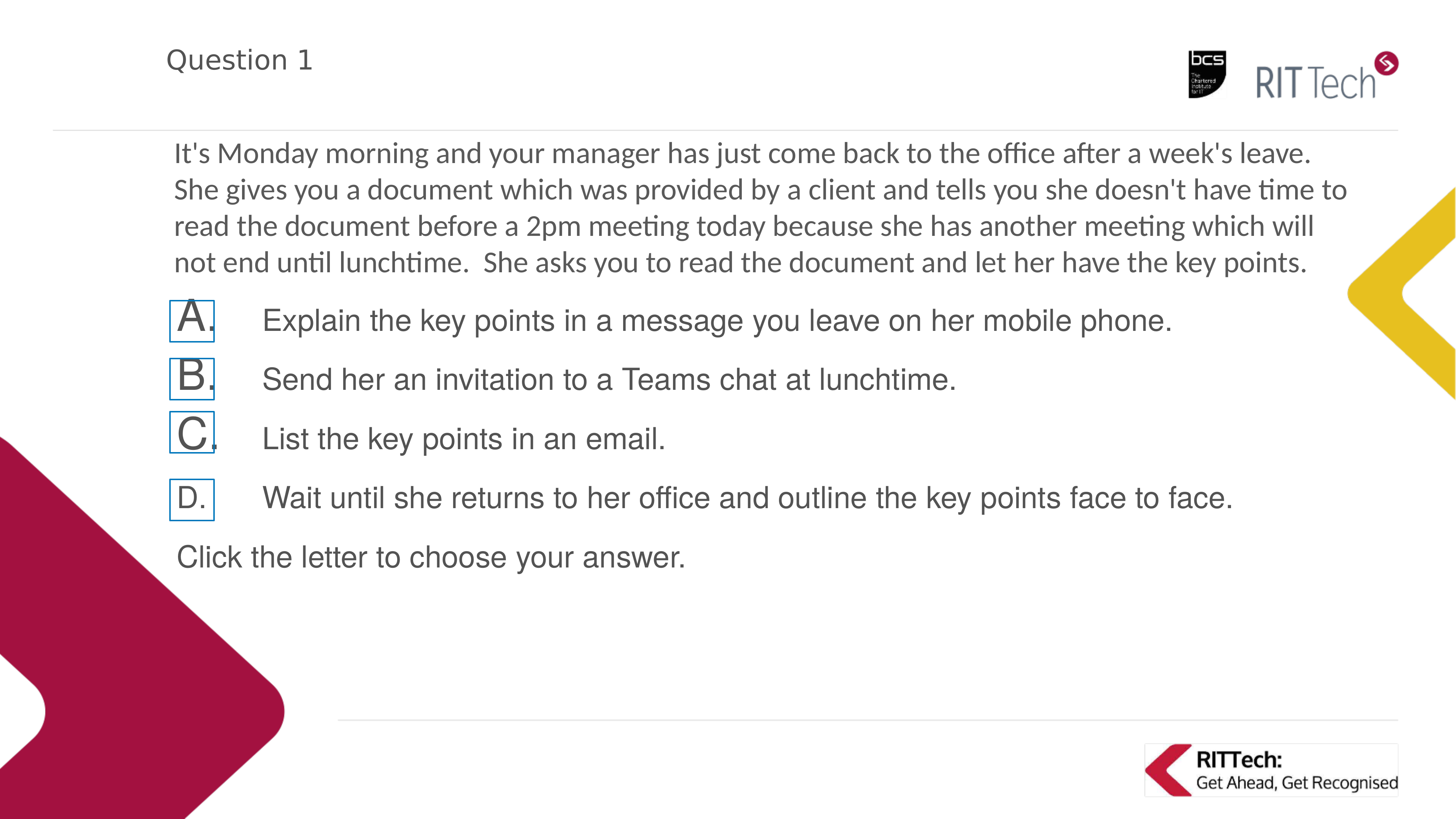

Question 1
# It's Monday morning and your manager has just come back to the office after a week's leave.  She gives you a document which was provided by a client and tells you she doesn't have time to read the document before a 2pm meeting today because she has another meeting which will not end until lunchtime.  She asks you to read the document and let her have the key points.

Explain the key points in a message you leave on her mobile phone.
Send her an invitation to a Teams chat at lunchtime.
List the key points in an email.
D.   	Wait until she returns to her office and outline the key points face to face.
Click the letter to choose your answer.